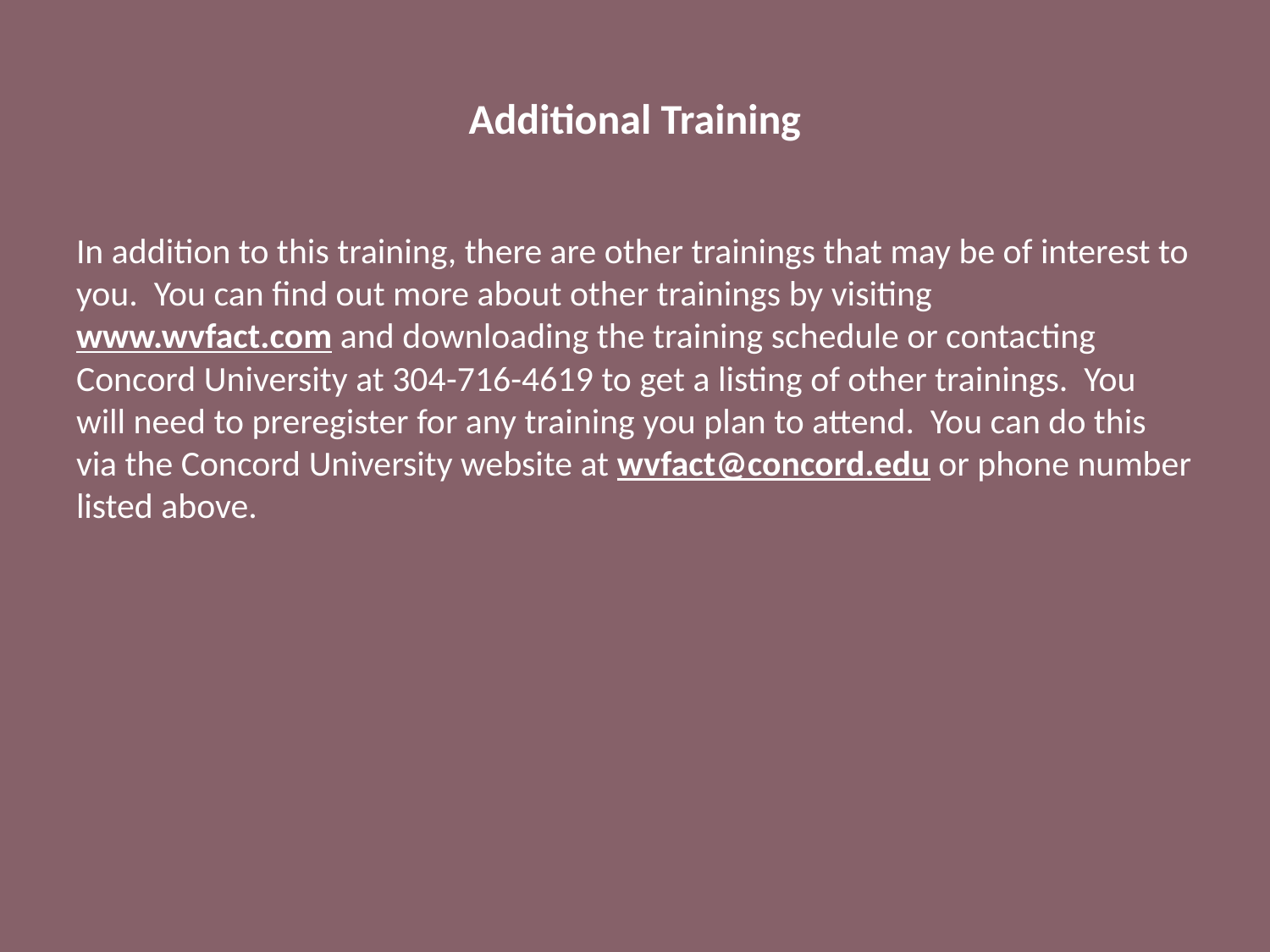

# Additional Training
In addition to this training, there are other trainings that may be of interest to you.  You can find out more about other trainings by visiting www.wvfact.com and downloading the training schedule or contacting Concord University at 304-716-4619 to get a listing of other trainings.  You will need to preregister for any training you plan to attend.  You can do this via the Concord University website at wvfact@concord.edu or phone number listed above.